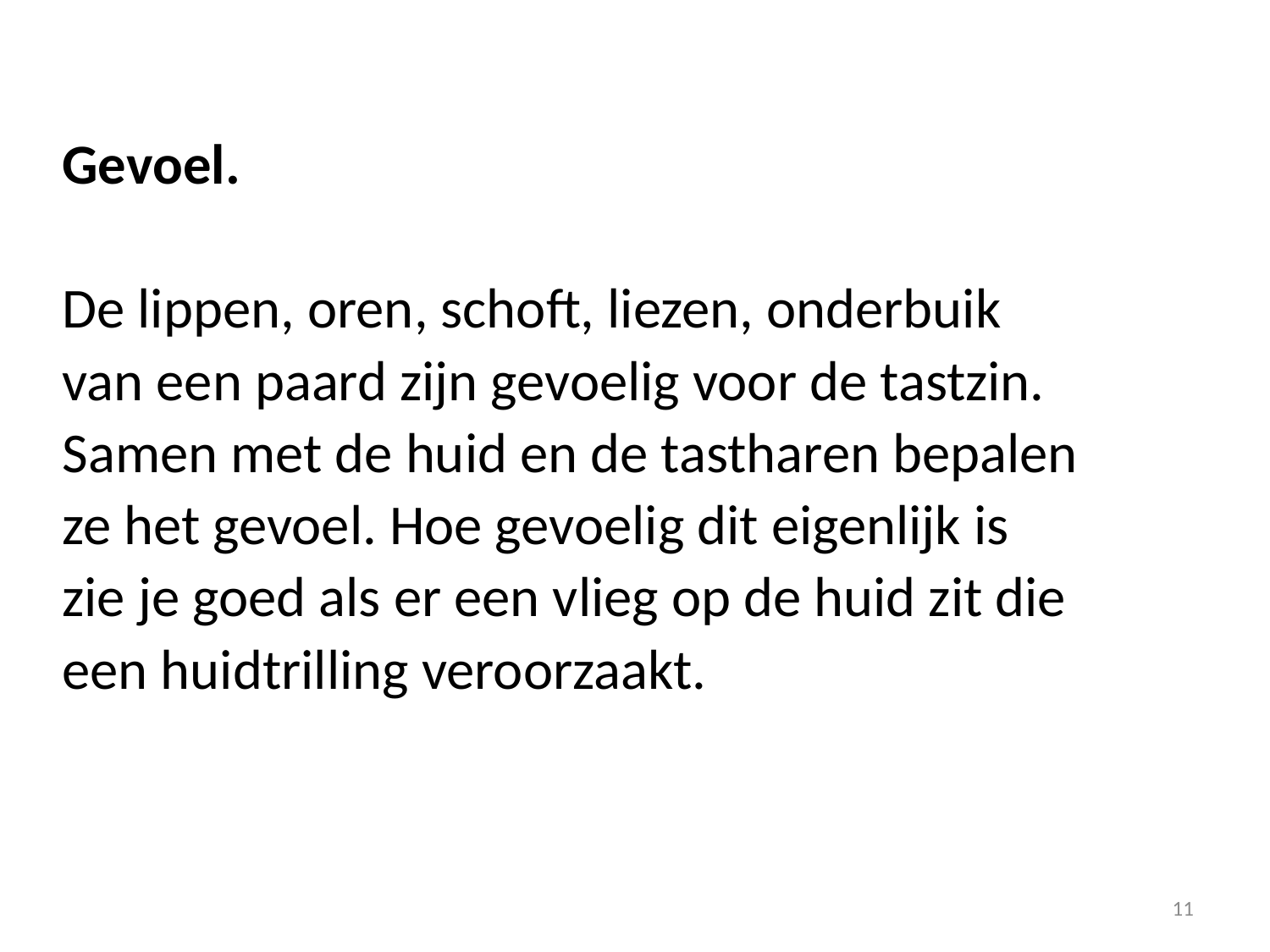

Gevoel.

De lippen, oren, schoft, liezen, onderbuik
van een paard zijn gevoelig voor de tastzin.
Samen met de huid en de tastharen bepalen
ze het gevoel. Hoe gevoelig dit eigenlijk is
zie je goed als er een vlieg op de huid zit die
een huidtrilling veroorzaakt.

11